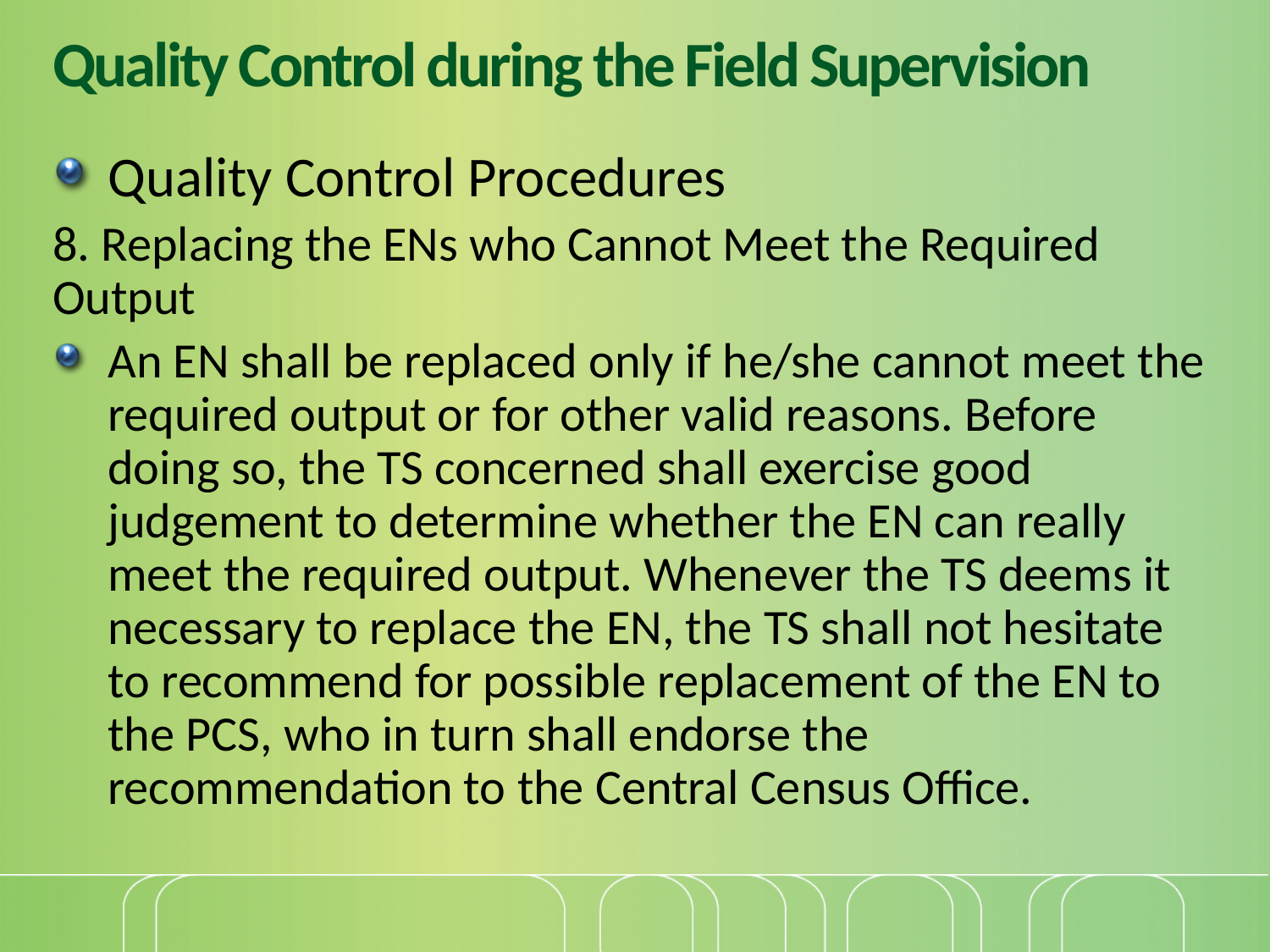

# Quality Control during the Field Supervision
Quality Control Procedures
8. Replacing the ENs who Cannot Meet the Required Output
An EN shall be replaced only if he/she cannot meet the required output or for other valid reasons. Before doing so, the TS concerned shall exercise good judgement to determine whether the EN can really meet the required output. Whenever the TS deems it necessary to replace the EN, the TS shall not hesitate to recommend for possible replacement of the EN to the PCS, who in turn shall endorse the recommendation to the Central Census Office.